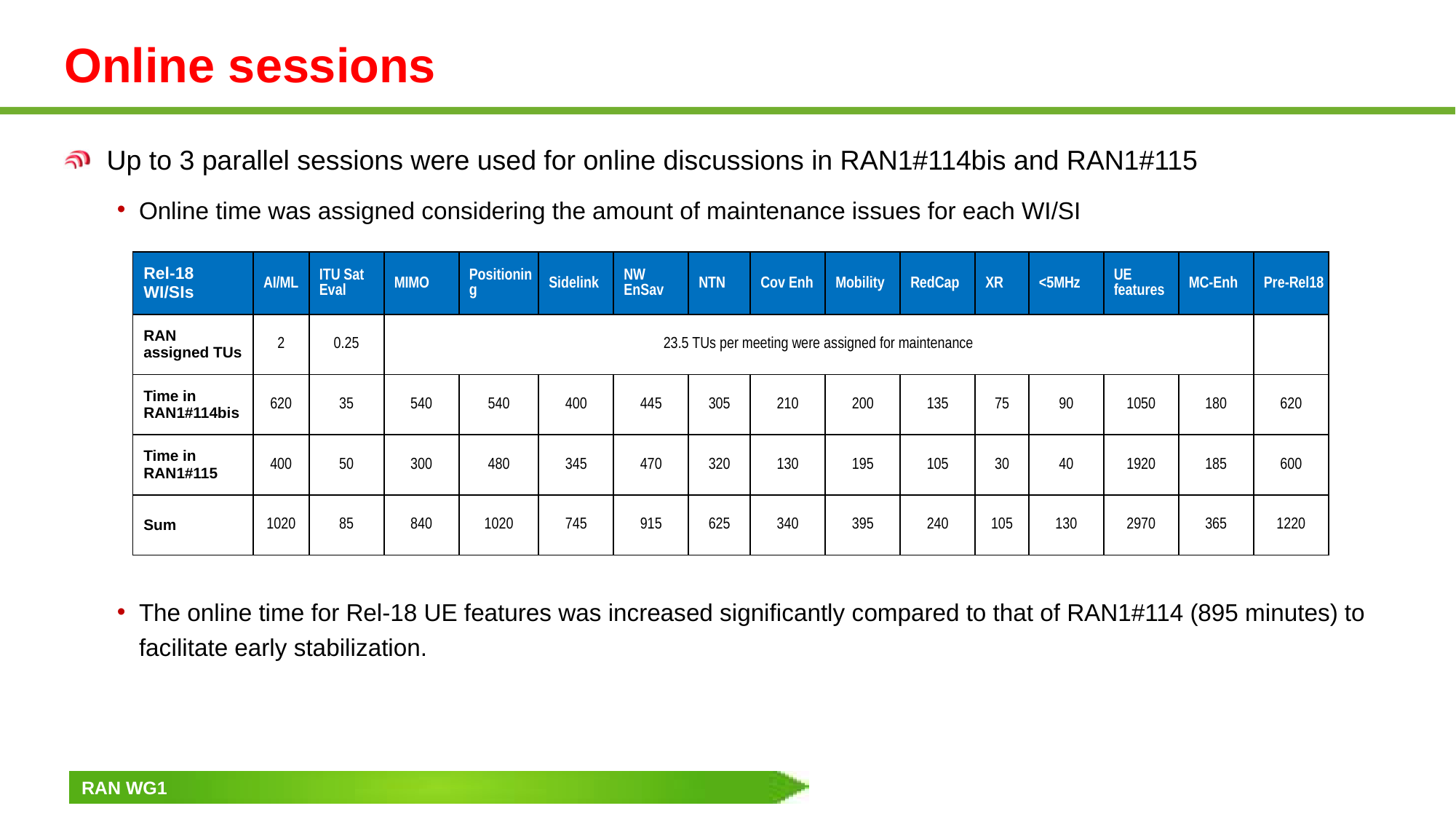

# Online sessions
Up to 3 parallel sessions were used for online discussions in RAN1#114bis and RAN1#115
Online time was assigned considering the amount of maintenance issues for each WI/SI

The online time for Rel-18 UE features was increased significantly compared to that of RAN1#114 (895 minutes) to facilitate early stabilization.

| Rel-18 WI/SIs | AI/ML | ITU Sat Eval | MIMO | Positioning | Sidelink | NW EnSav | NTN | Cov Enh | Mobility | RedCap | XR | <5MHz | UE features | MC-Enh | Pre-Rel18 |
| --- | --- | --- | --- | --- | --- | --- | --- | --- | --- | --- | --- | --- | --- | --- | --- |
| RAN assigned TUs | 2 | 0.25 | 23.5 TUs per meeting were assigned for maintenance |  |  |  |  |  |  |  |  |  |  |  |  |
| Time in RAN1#114bis | 620 | 35 | 540 | 540 | 400 | 445 | 305 | 210 | 200 | 135 | 75 | 90 | 1050 | 180 | 620 |
| Time in RAN1#115 | 400 | 50 | 300 | 480 | 345 | 470 | 320 | 130 | 195 | 105 | 30 | 40 | 1920 | 185 | 600 |
| Sum | 1020 | 85 | 840 | 1020 | 745 | 915 | 625 | 340 | 395 | 240 | 105 | 130 | 2970 | 365 | 1220 |